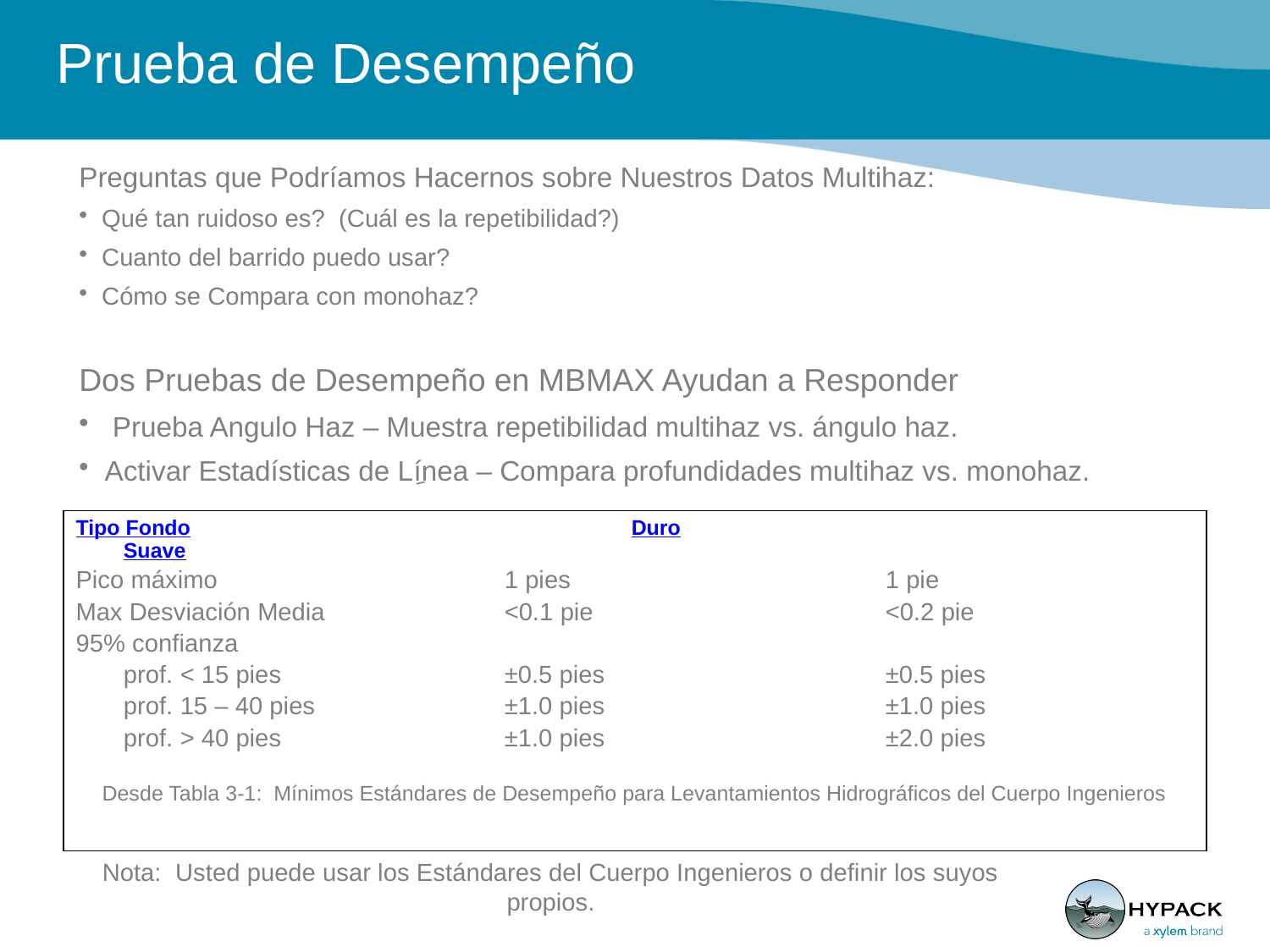

# Prueba de Desempeño
Preguntas que Podríamos Hacernos sobre Nuestros Datos Multihaz:
  Qué tan ruidoso es?  (Cuál es la repetibilidad?)
  Cuanto del barrido puedo usar?
  Cómo se Compara con monohaz?
Dos Pruebas de Desempeño en MBMAX Ayudan a Responder
   Prueba Angulo Haz – Muestra repetibilidad multihaz vs. ángulo haz.
  Activar Estadísticas de Lِínea – Compara profundidades multihaz vs. monohaz.
Tipo Fondo				Duro				Suave
Pico máximo			1 pies			1 pie
Max Desviación Media		<0.1 pie			<0.2 pie
95% confianza
	prof. < 15 pies		±0.5 pies	 		±0.5 pies
	prof. 15 – 40 pies		±1.0 pies			±1.0 pies
	prof. > 40 pies		±1.0 pies			±2.0 pies

Desde Tabla 3-1:  Mínimos Estándares de Desempeño para Levantamientos Hidrográficos del Cuerpo Ingenieros
Nota:  Usted puede usar los Estándares del Cuerpo Ingenieros o definir los suyos propios.